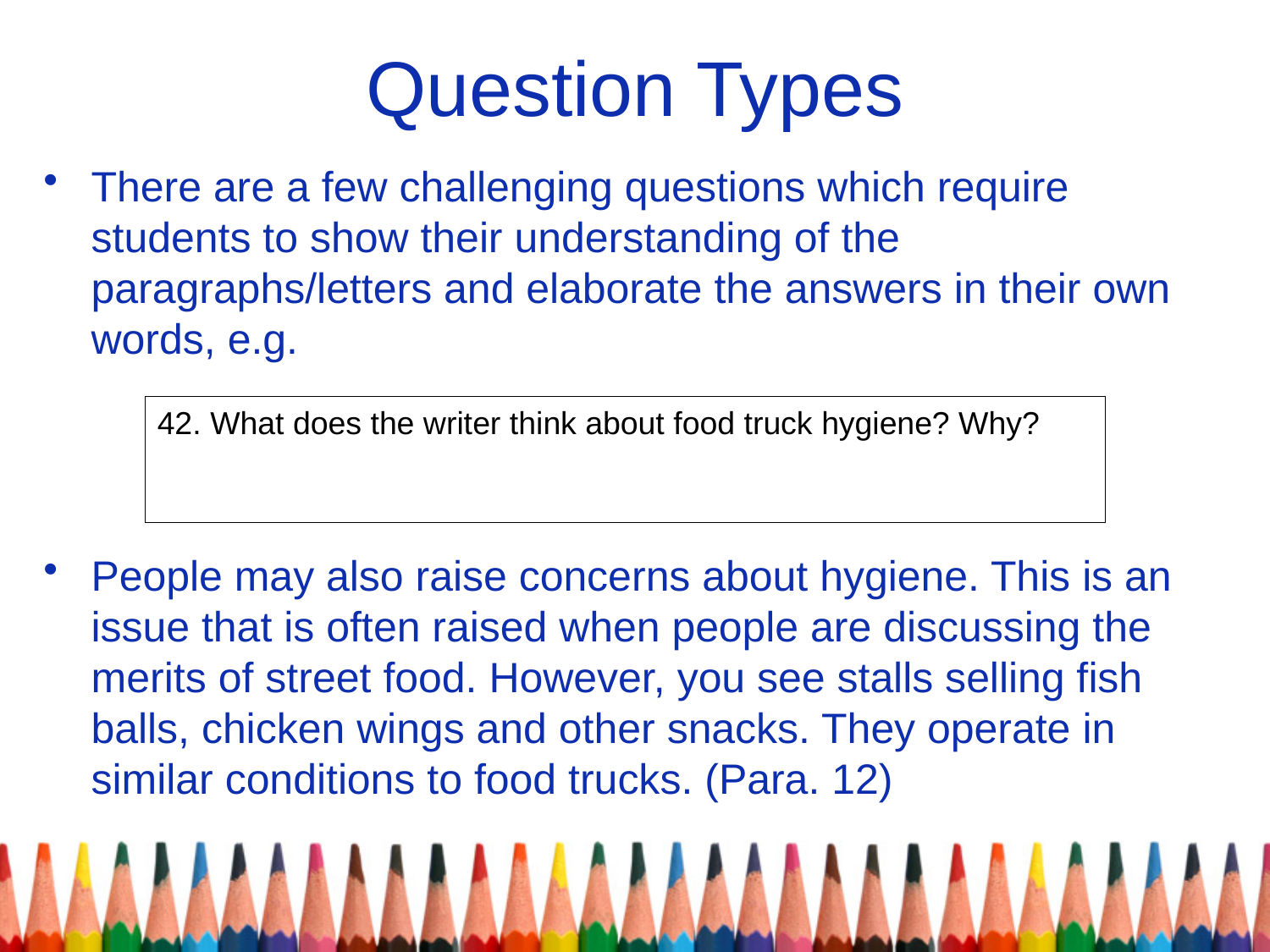

# Question Types
There are a few challenging questions which require students to show their understanding of the paragraphs/letters and elaborate the answers in their own words, e.g.

People may also raise concerns about hygiene. This is an issue that is often raised when people are discussing the merits of street food. However, you see stalls selling fish balls, chicken wings and other snacks. They operate in similar conditions to food trucks. (Para. 12)

42. What does the writer think about food truck hygiene? Why?